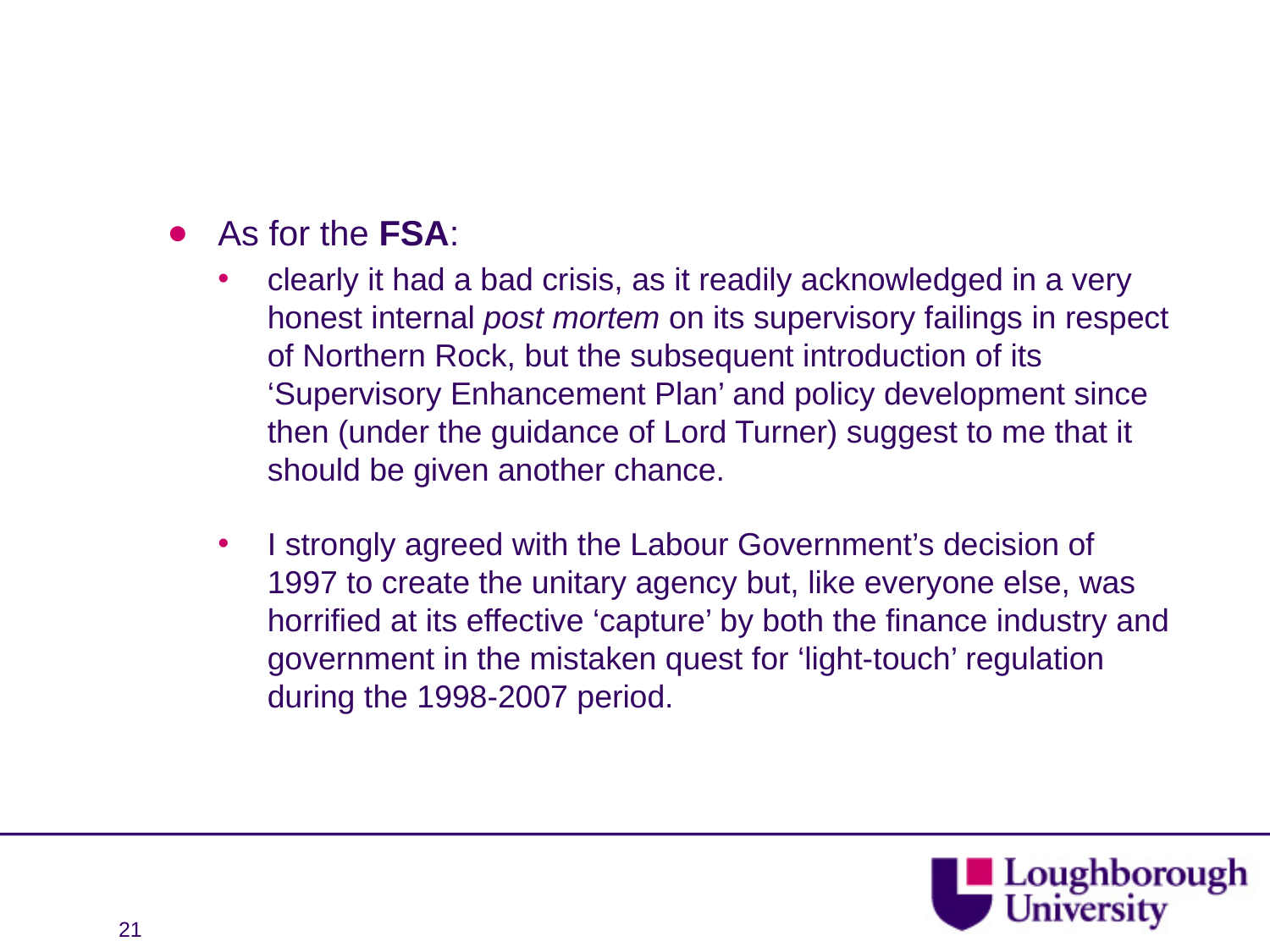

As for the FSA:
clearly it had a bad crisis, as it readily acknowledged in a very honest internal post mortem on its supervisory failings in respect of Northern Rock, but the subsequent introduction of its ‘Supervisory Enhancement Plan’ and policy development since then (under the guidance of Lord Turner) suggest to me that it should be given another chance.

I strongly agreed with the Labour Government’s decision of 1997 to create the unitary agency but, like everyone else, was horrified at its effective ‘capture’ by both the finance industry and government in the mistaken quest for ‘light-touch’ regulation during the 1998-2007 period.
21